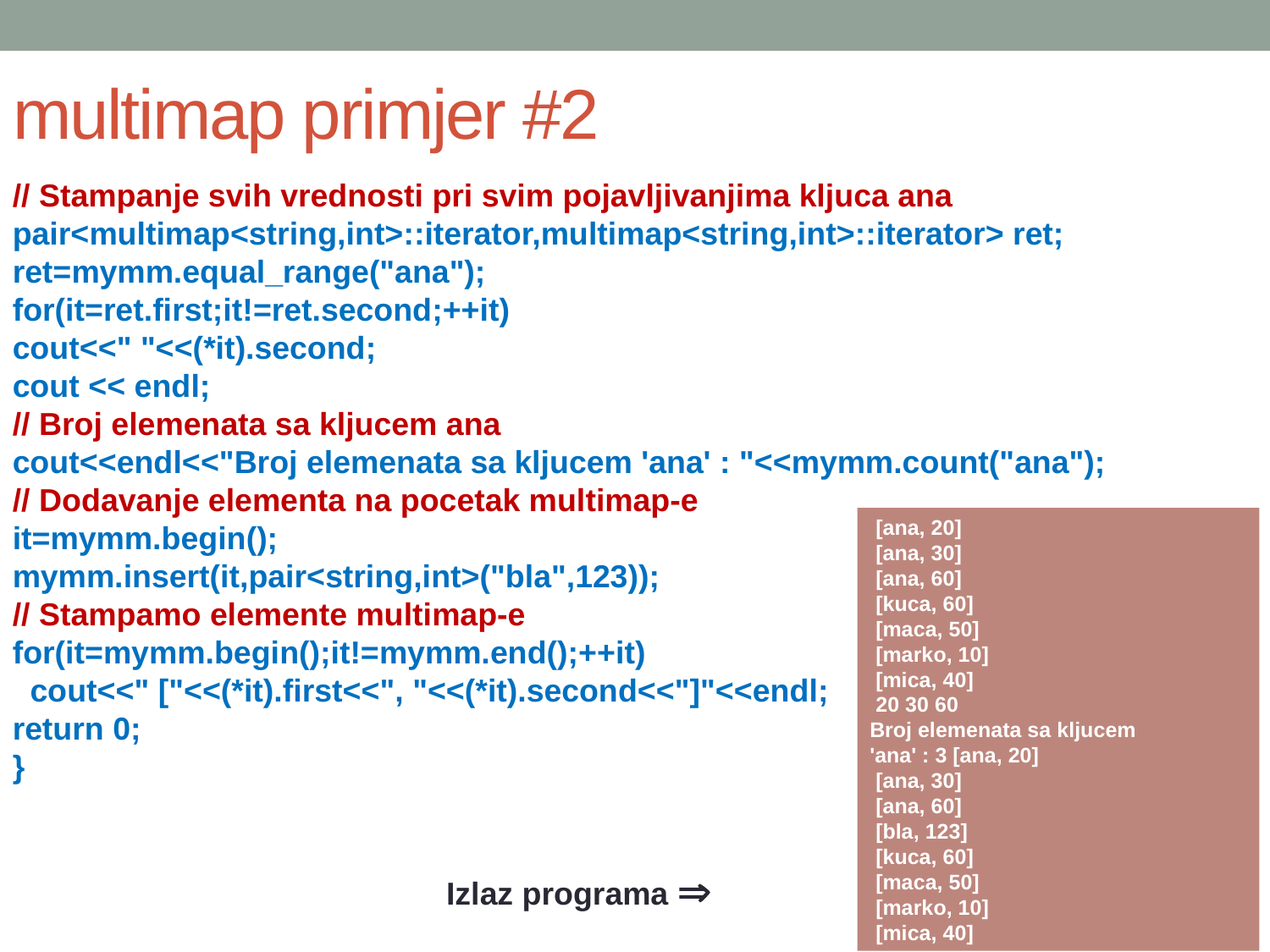

# multimap primjer #2
// Stampanje svih vrednosti pri svim pojavljivanjima kljuca ana
pair<multimap<string,int>::iterator,multimap<string,int>::iterator> ret;
ret=mymm.equal_range("ana");
for(it=ret.first;it!=ret.second;++it)
cout<<" "<<(*it).second;
cout << endl;
// Broj elemenata sa kljucem ana
cout<<endl<<"Broj elemenata sa kljucem 'ana' : "<<mymm.count("ana");
// Dodavanje elementa na pocetak multimap-e
it=mymm.begin();
mymm.insert(it,pair<string,int>("bla",123));
// Stampamo elemente multimap-e
for(it=mymm.begin();it!=mymm.end();++it)
  cout<<" ["<<(*it).first<<", "<<(*it).second<<"]"<<endl;
return 0;
}
 [ana, 20]
 [ana, 30]
 [ana, 60]
 [kuca, 60]
 [maca, 50]
 [marko, 10]
 [mica, 40]
 20 30 60
Broj elemenata sa kljucem
'ana' : 3 [ana, 20]
 [ana, 30]
 [ana, 60]
 [bla, 123]
 [kuca, 60]
 [maca, 50]
 [marko, 10]
 [mica, 40]
Izlaz programa ⇒